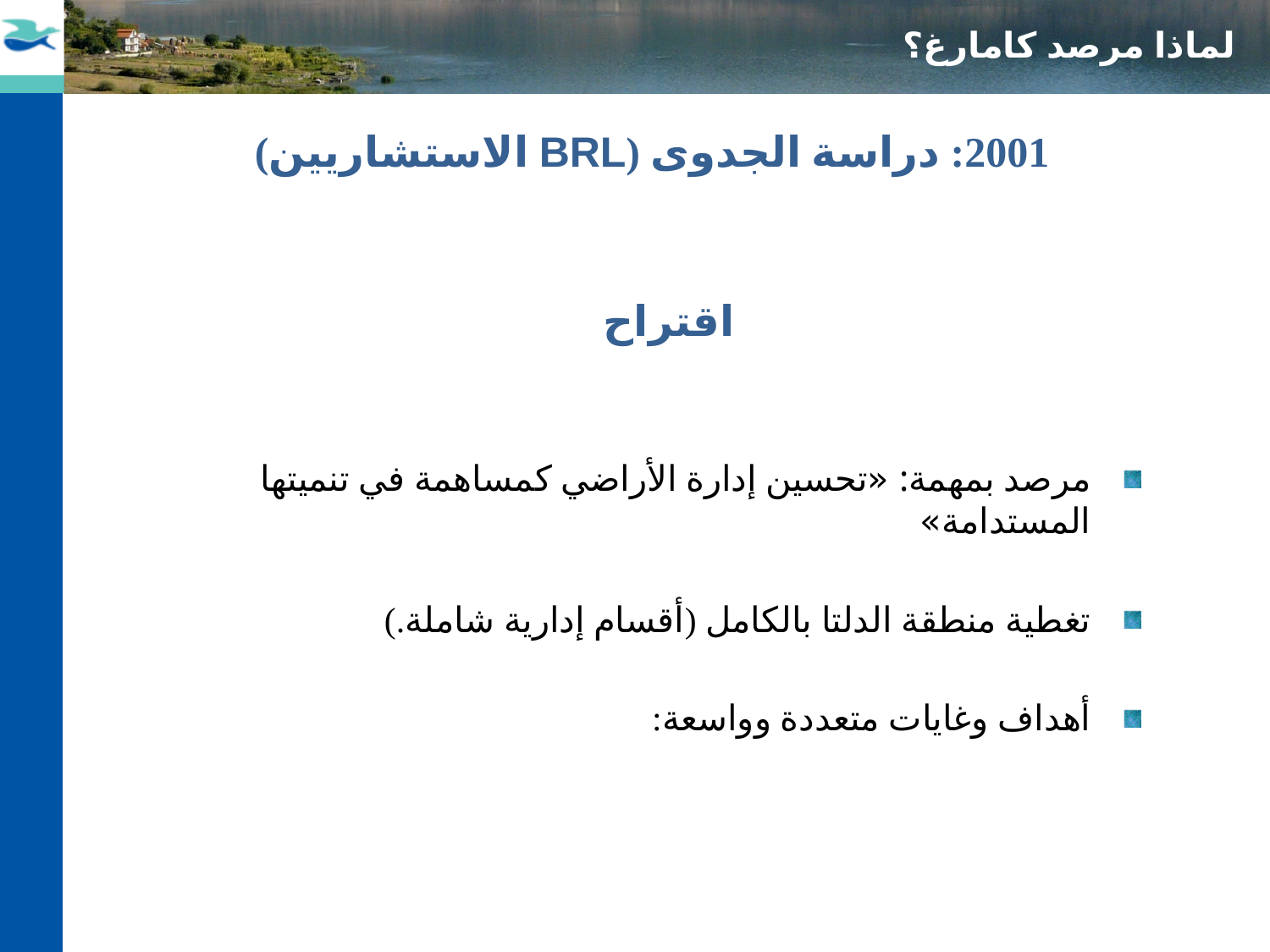

لماذا مرصد كامارغ؟
2001: دراسة الجدوى (BRL الاستشاريين)

اقتراح
مرصد بمهمة: «تحسين إدارة الأراضي كمساهمة في تنميتها المستدامة»

تغطية منطقة الدلتا بالكامل (أقسام إدارية شاملة.)

أهداف وغايات متعددة وواسعة: